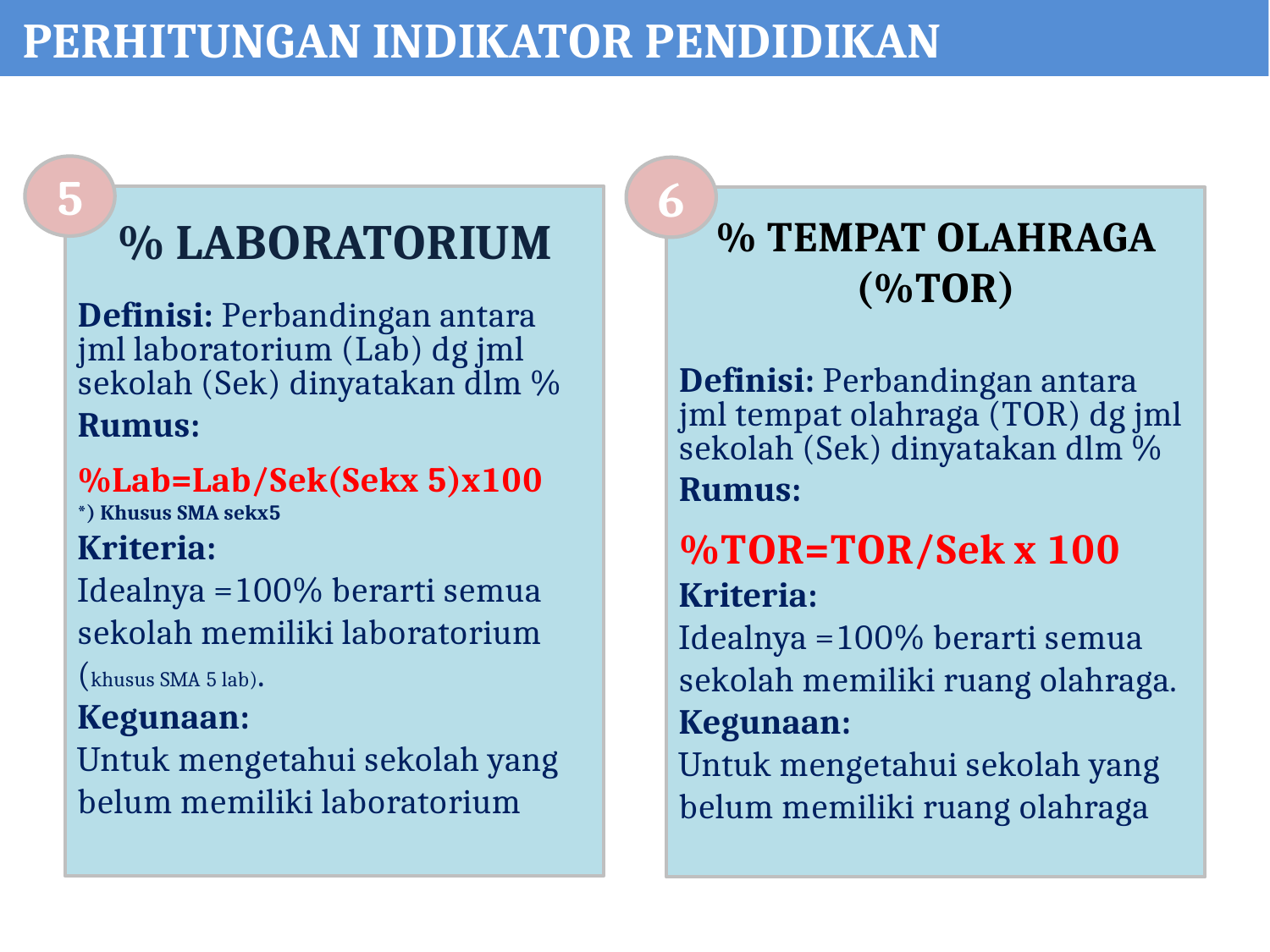

PERHITUNGAN INDIKATOR PENDIDIKAN
5
6

Definisi: Perbandingan antara jml laboratorium (Lab) dg jml sekolah (Sek) dinyatakan dlm %
Rumus:

%Lab=Lab/Sek(Sekx 5)x100
*) Khusus SMA sekx5
Kriteria:
Idealnya =100% berarti semua sekolah memiliki laboratorium (khusus SMA 5 lab).
Kegunaan:
Untuk mengetahui sekolah yang belum memiliki laboratorium

Definisi: Perbandingan antara jml tempat olahraga (TOR) dg jml sekolah (Sek) dinyatakan dlm %
Rumus:

%TOR=TOR/Sek x 100
Kriteria:
Idealnya =100% berarti semua sekolah memiliki ruang olahraga.
Kegunaan:
Untuk mengetahui sekolah yang belum memiliki ruang olahraga
% LABORATORIUM
% TEMPAT OLAHRAGA
(%TOR)